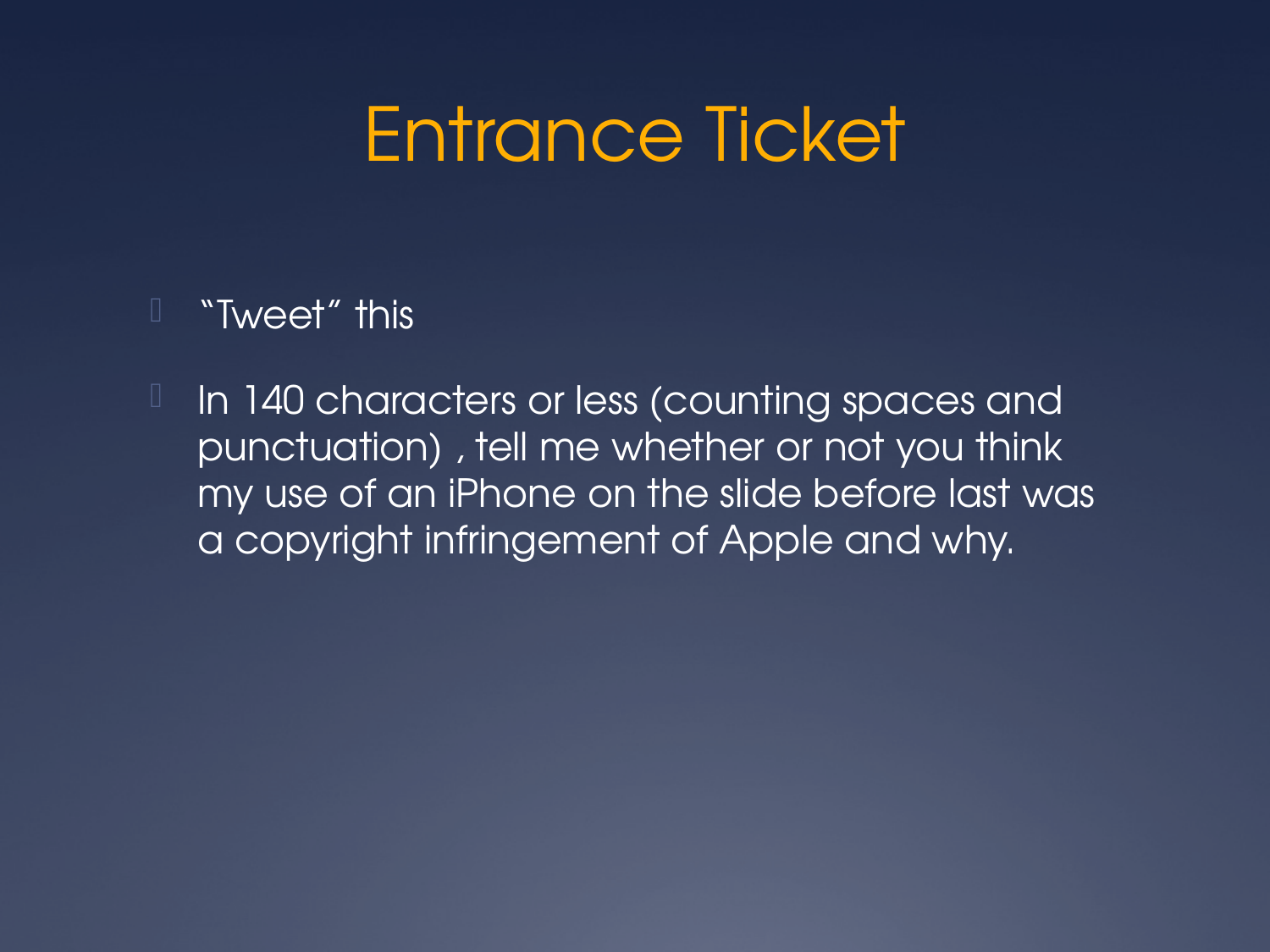

# Entrance Ticket
“Tweet” this
In 140 characters or less (counting spaces and punctuation) , tell me whether or not you think my use of an iPhone on the slide before last was a copyright infringement of Apple and why.